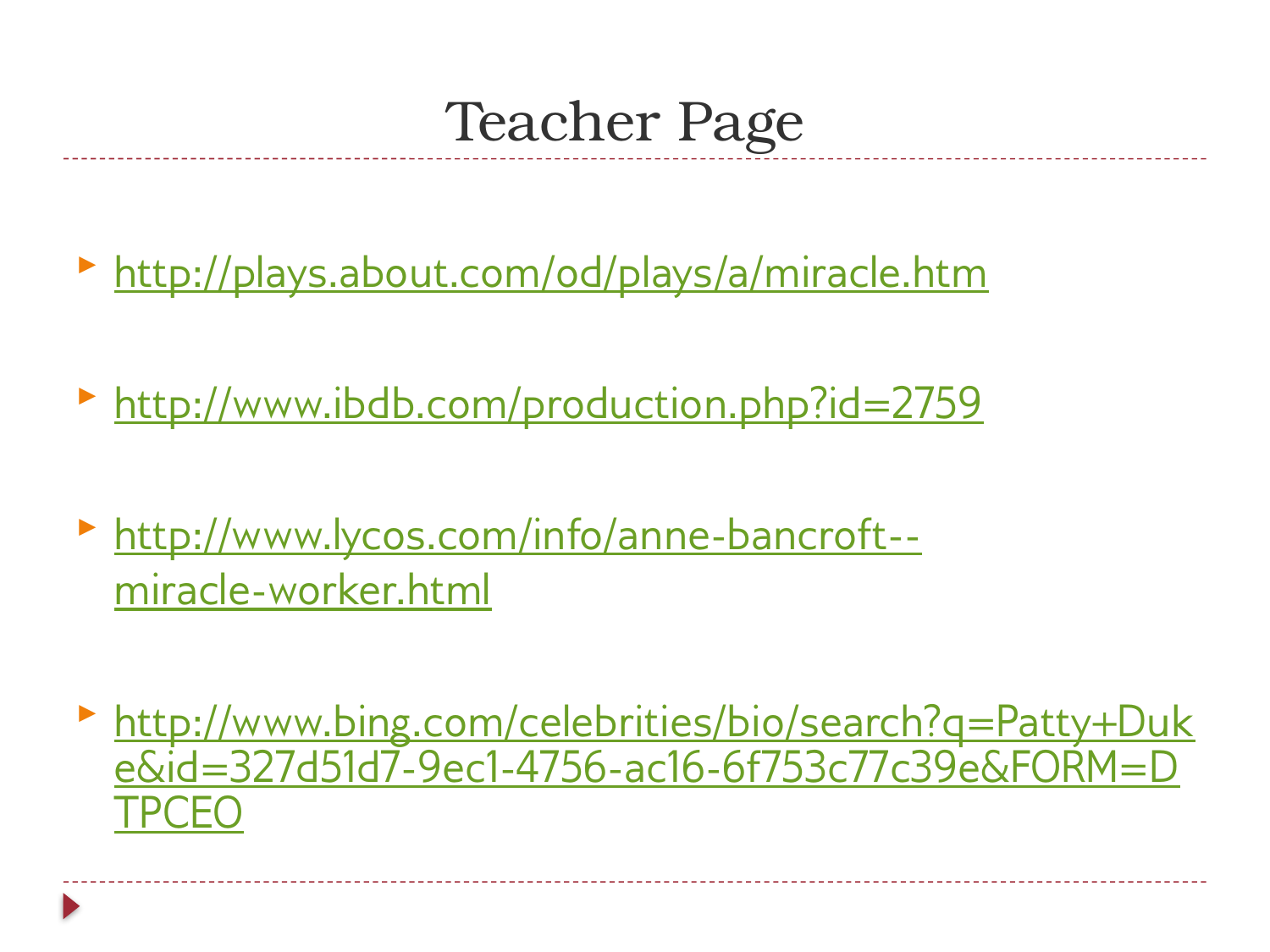

# Teacher Page

http://plays.about.com/od/plays/a/miracle.htm

http://www.ibdb.com/production.php?id=2759

http://www.lycos.com/info/anne-bancroft--miracle-worker.html

http://www.bing.com/celebrities/bio/search?q=Patty+Duke&id=327d51d7-9ec1-4756-ac16-6f753c77c39e&FORM=DTPCEO